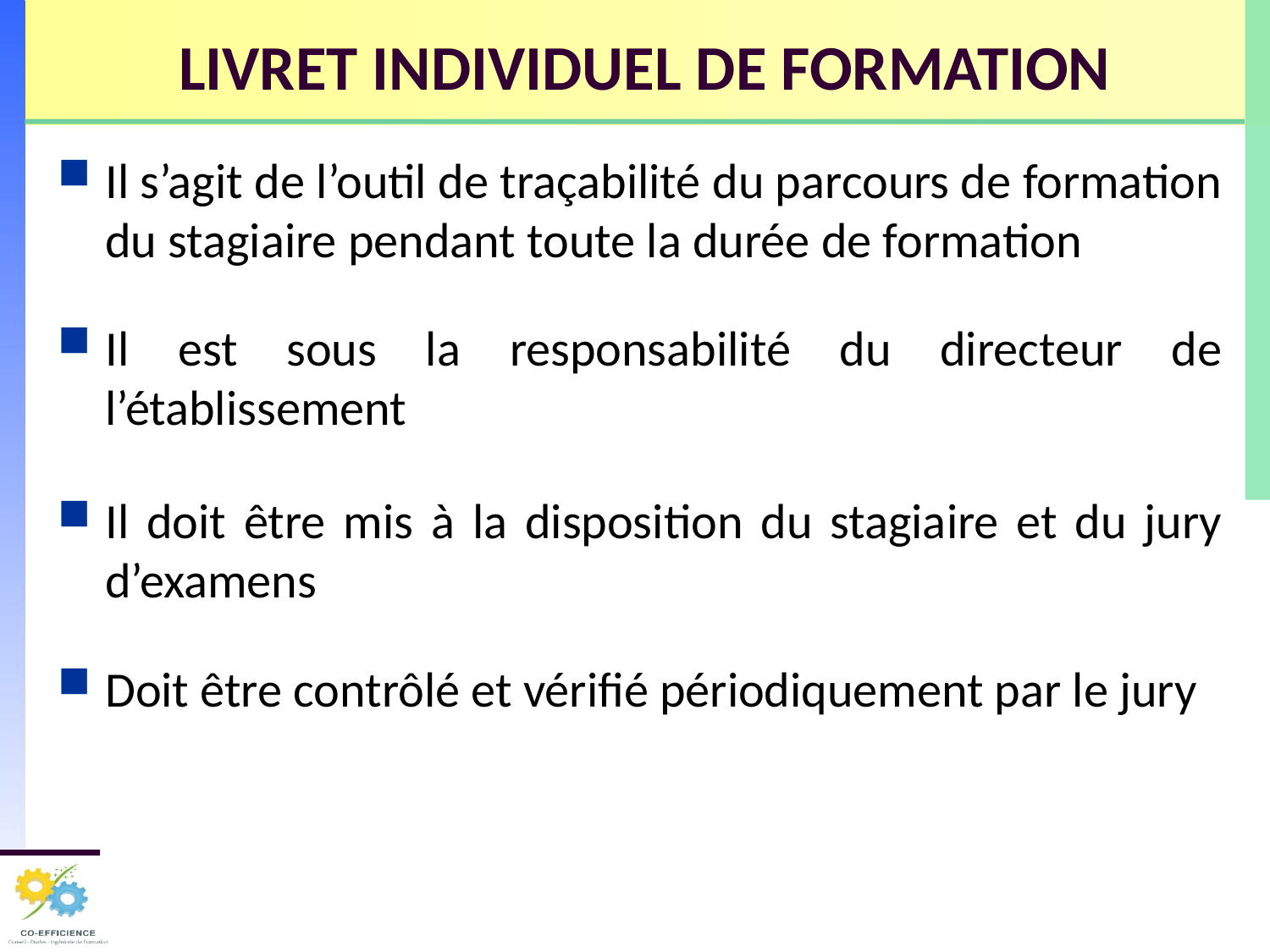

# LIVRET INDIVIDUEL DE FORMATION
Il s’agit de l’outil de traçabilité du parcours de formation du stagiaire pendant toute la durée de formation

Il est sous la responsabilité du directeur de l’établissement

Il doit être mis à la disposition du stagiaire et du jury d’examens

Doit être contrôlé et vérifié périodiquement par le jury